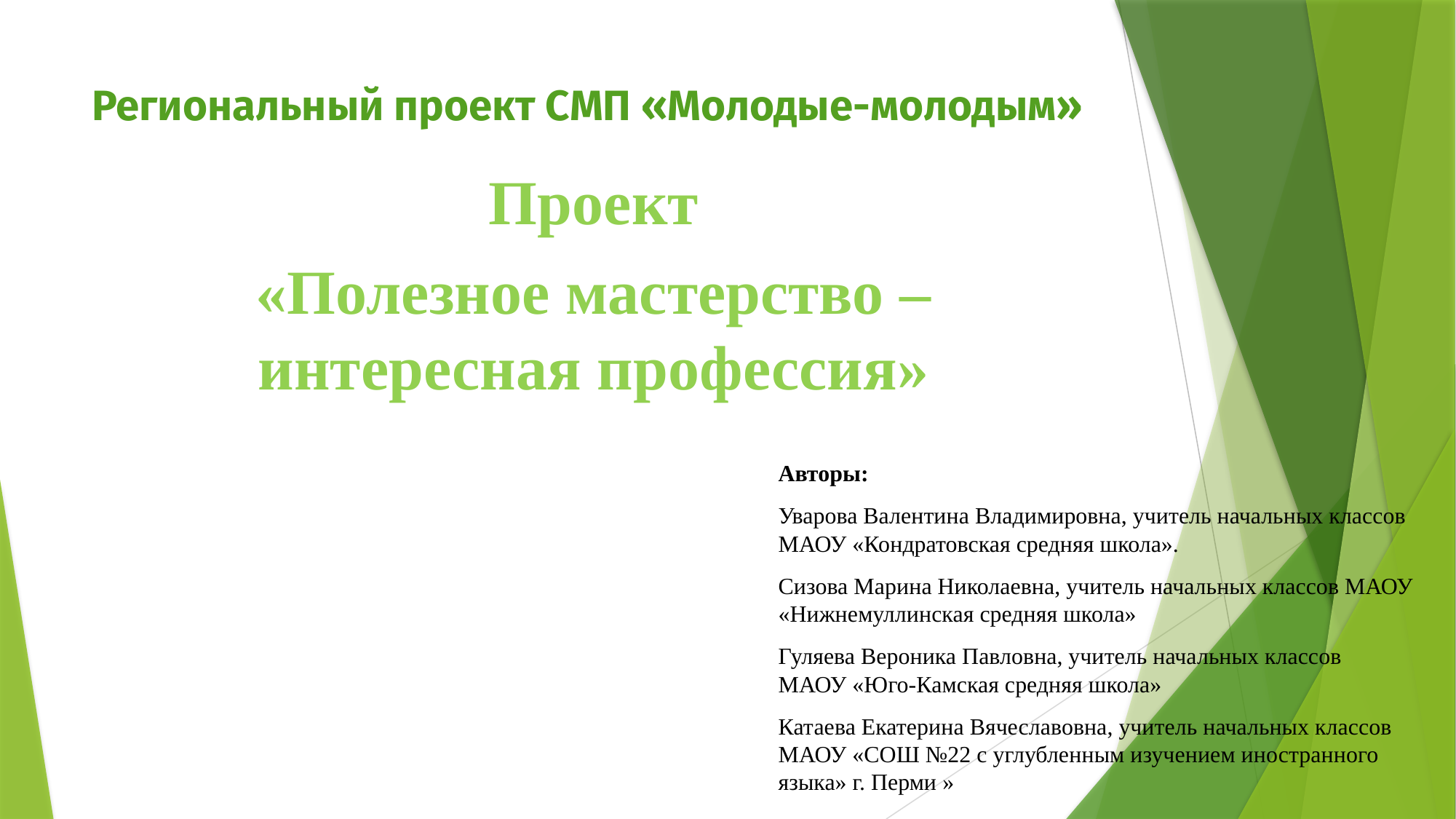

# Региональный проект СМП «Молодые-молодым»
Проект
«Полезное мастерство – интересная профессия»

Авторы:
Уварова Валентина Владимировна, учитель начальных классов МАОУ «Кондратовская средняя школа».
Сизова Марина Николаевна, учитель начальных классов МАОУ «Нижнемуллинская средняя школа»
Гуляева Вероника Павловна, учитель начальных классов
МАОУ «Юго-Камская средняя школа»
Катаева Екатерина Вячеславовна, учитель начальных классов МАОУ «СОШ №22 с углубленным изучением иностранного языка» г. Перми »